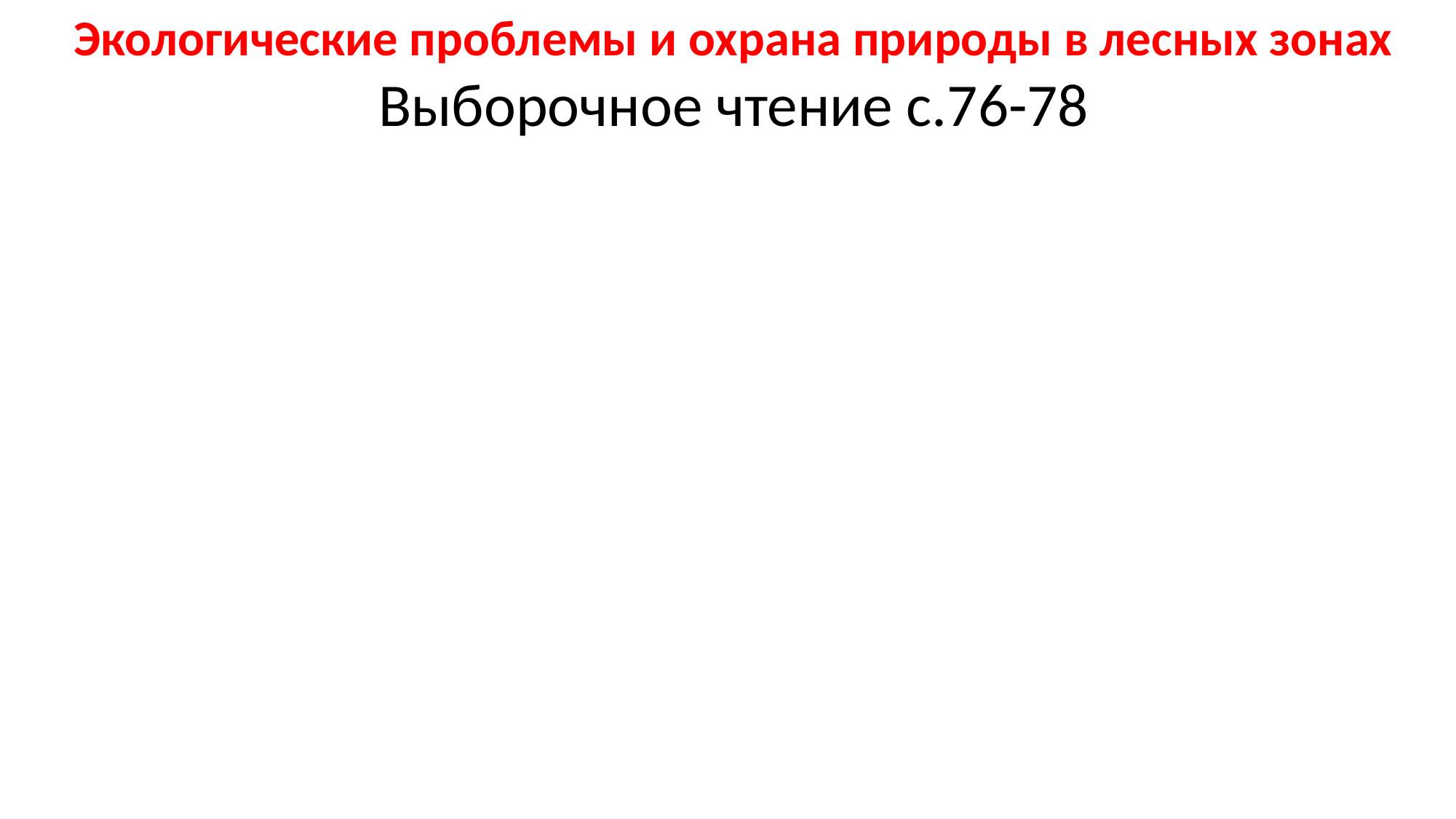

Экологические проблемы и охрана природы в лесных зонах
Выборочное чтение с.76-78